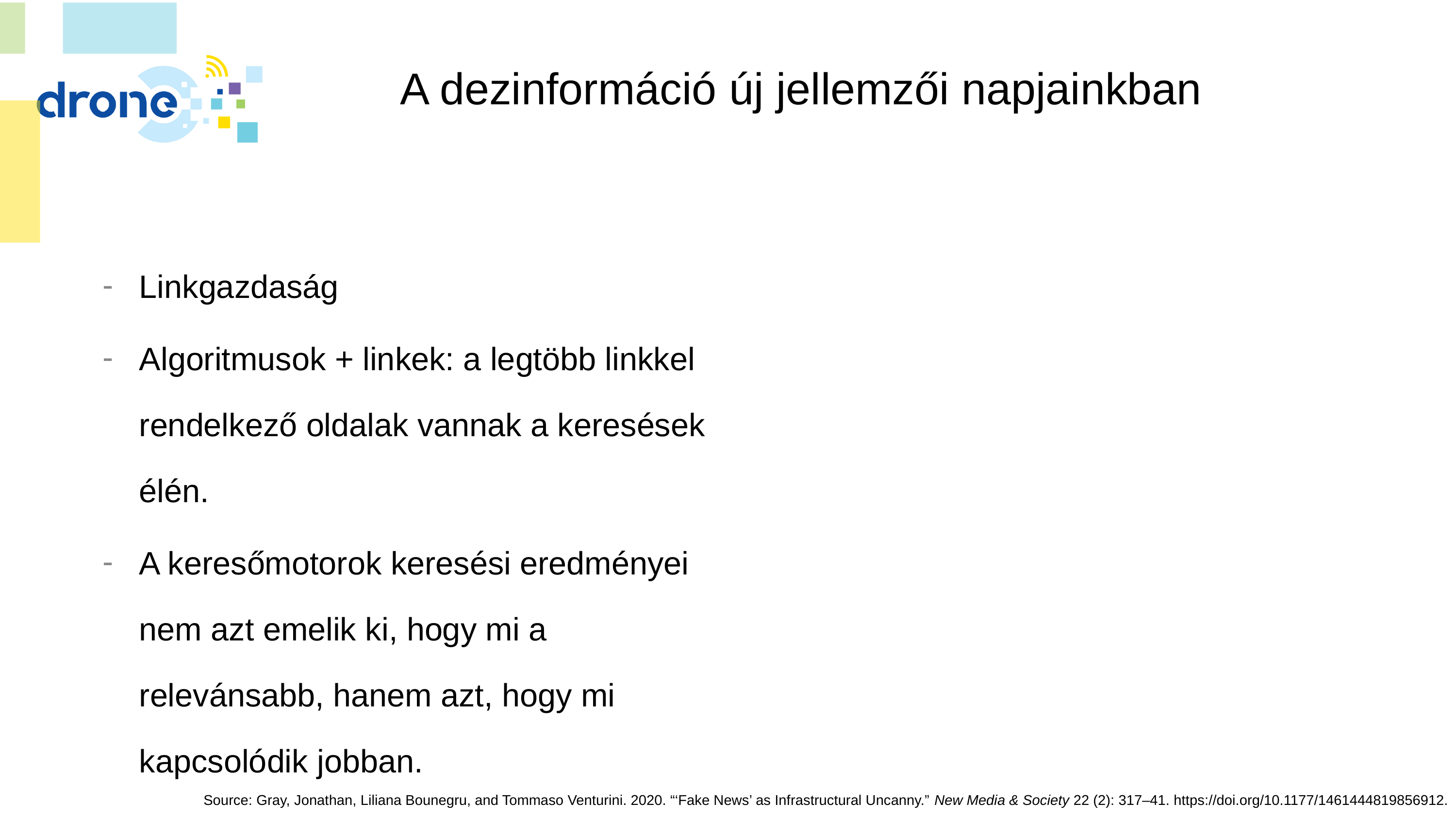

# A dezinformáció új jellemzői napjainkban

Linkgazdaság
Algoritmusok + linkek: a legtöbb linkkel rendelkező oldalak vannak a keresések élén.
A keresőmotorok keresési eredményei nem azt emelik ki, hogy mi a relevánsabb, hanem azt, hogy mi kapcsolódik jobban.

Source: Gray, Jonathan, Liliana Bounegru, and Tommaso Venturini. 2020. “‘Fake News’ as Infrastructural Uncanny.” New Media & Society 22 (2): 317–41. https://doi.org/10.1177/1461444819856912.